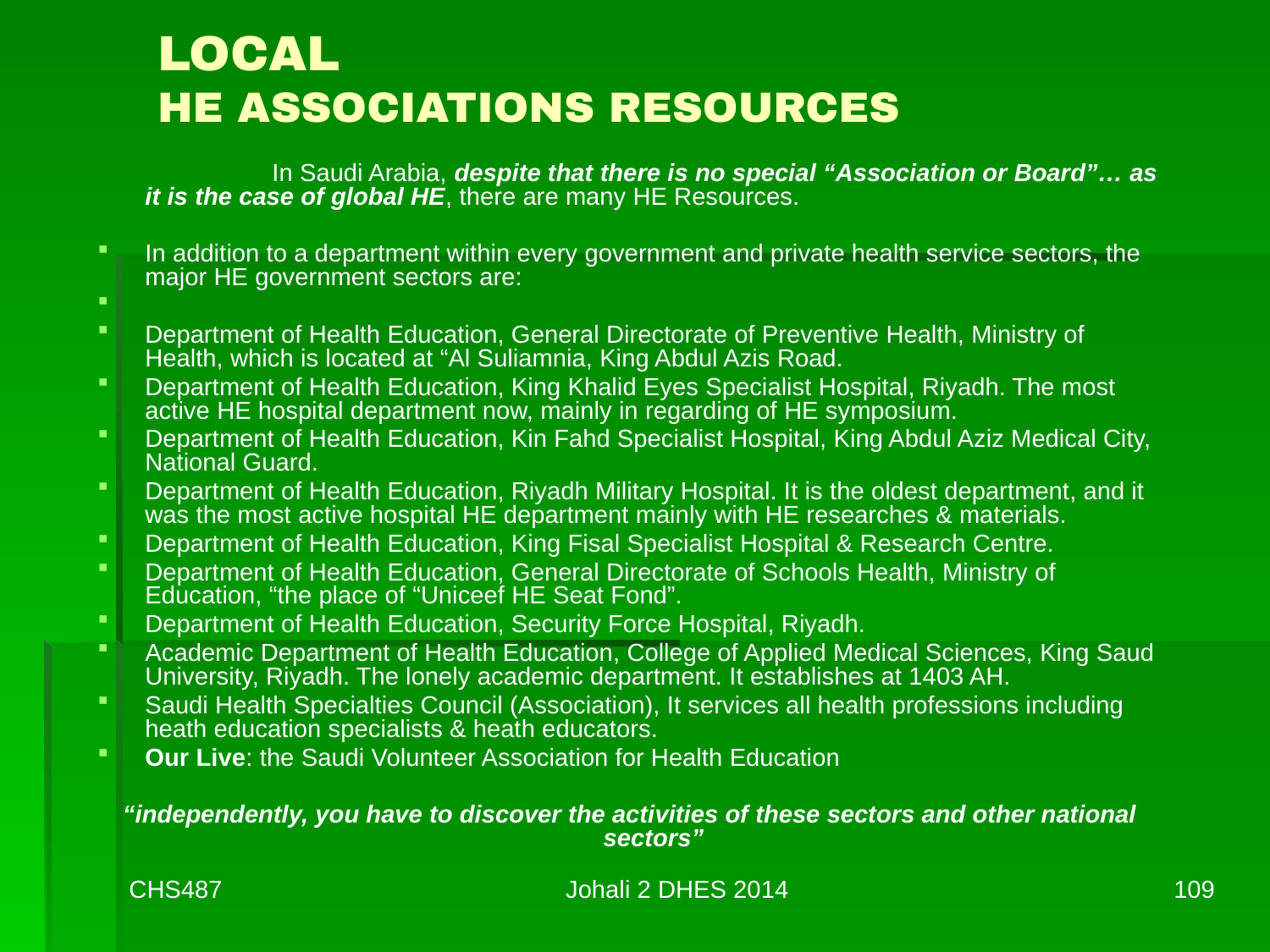

# LOCAL HE ASSOCIATIONS RESOURCES
		In Saudi Arabia, despite that there is no special “Association or Board”… as it is the case of global HE, there are many HE Resources.

In addition to a department within every government and private health service sectors, the major HE government sectors are:

Department of Health Education, General Directorate of Preventive Health, Ministry of Health, which is located at “Al Suliamnia, King Abdul Azis Road.
Department of Health Education, King Khalid Eyes Specialist Hospital, Riyadh. The most active HE hospital department now, mainly in regarding of HE symposium.
Department of Health Education, Kin Fahd Specialist Hospital, King Abdul Aziz Medical City, National Guard.
Department of Health Education, Riyadh Military Hospital. It is the oldest department, and it was the most active hospital HE department mainly with HE researches & materials.
Department of Health Education, King Fisal Specialist Hospital & Research Centre.
Department of Health Education, General Directorate of Schools Health, Ministry of Education, “the place of “Uniceef HE Seat Fond”.
Department of Health Education, Security Force Hospital, Riyadh.
Academic Department of Health Education, College of Applied Medical Sciences, King Saud University, Riyadh. The lonely academic department. It establishes at 1403 AH.
Saudi Health Specialties Council (Association), It services all health professions including heath education specialists & heath educators.
Our Live: the Saudi Volunteer Association for Health Education

“independently, you have to discover the activities of these sectors and other national sectors”
CHS487
Johali 2 DHES 2014
109